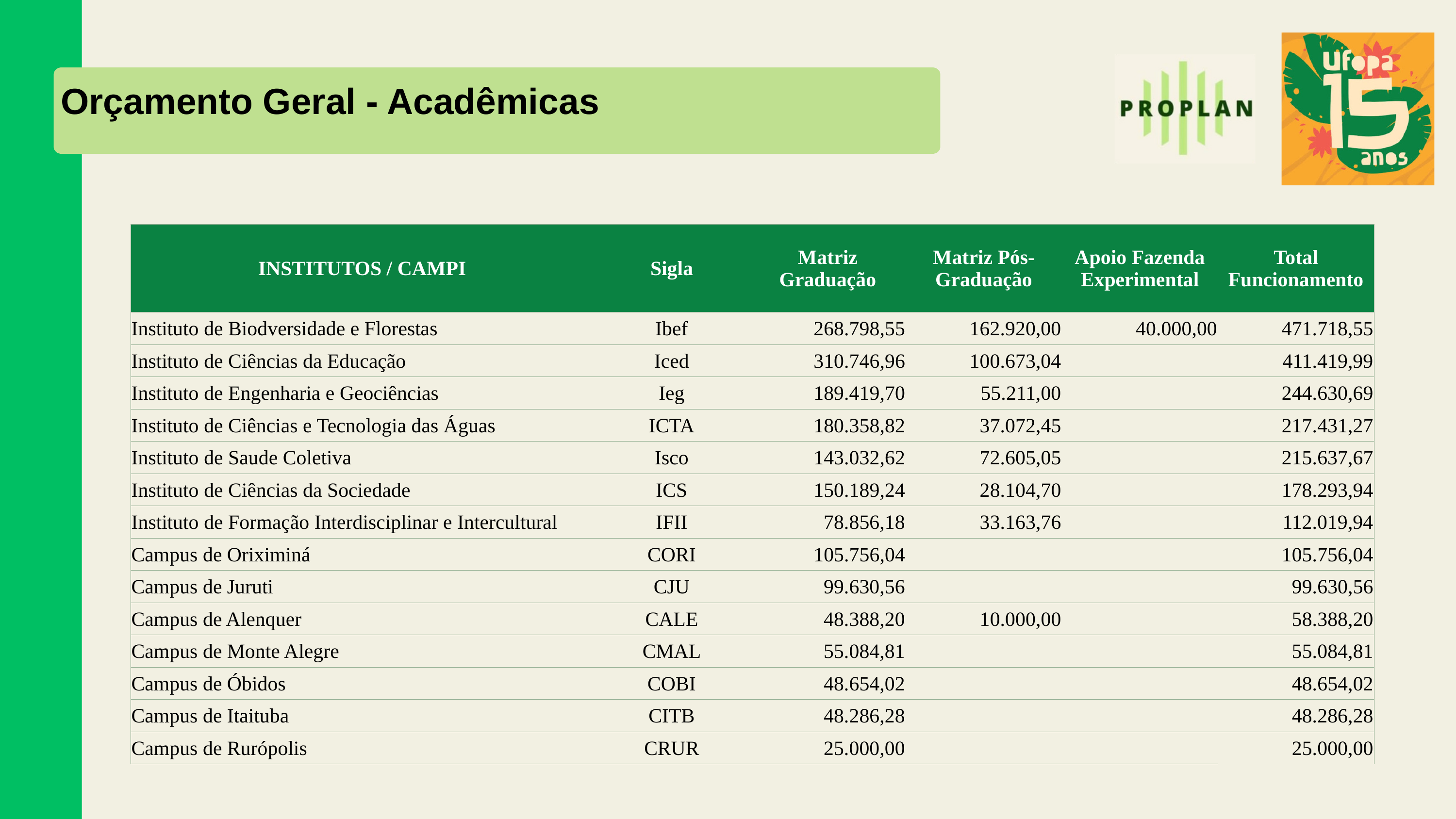

Orçamento Geral - Acadêmicas

| INSTITUTOS / CAMPI | Sigla | Matriz Graduação | Matriz Pós-Graduação | Apoio Fazenda Experimental | Total Funcionamento |
| --- | --- | --- | --- | --- | --- |
| Instituto de Biodversidade e Florestas | Ibef | 268.798,55 | 162.920,00 | 40.000,00 | 471.718,55 |
| Instituto de Ciências da Educação | Iced | 310.746,96 | 100.673,04 |  | 411.419,99 |
| Instituto de Engenharia e Geociências | Ieg | 189.419,70 | 55.211,00 |  | 244.630,69 |
| Instituto de Ciências e Tecnologia das Águas | ICTA | 180.358,82 | 37.072,45 |  | 217.431,27 |
| Instituto de Saude Coletiva | Isco | 143.032,62 | 72.605,05 |  | 215.637,67 |
| Instituto de Ciências da Sociedade | ICS | 150.189,24 | 28.104,70 |  | 178.293,94 |
| Instituto de Formação Interdisciplinar e Intercultural | IFII | 78.856,18 | 33.163,76 |  | 112.019,94 |
| Campus de Oriximiná | CORI | 105.756,04 |  |  | 105.756,04 |
| Campus de Juruti | CJU | 99.630,56 |  |  | 99.630,56 |
| Campus de Alenquer | CALE | 48.388,20 | 10.000,00 |  | 58.388,20 |
| Campus de Monte Alegre | CMAL | 55.084,81 |  |  | 55.084,81 |
| Campus de Óbidos | COBI | 48.654,02 |  |  | 48.654,02 |
| Campus de Itaituba | CITB | 48.286,28 |  |  | 48.286,28 |
| Campus de Rurópolis | CRUR | 25.000,00 |  |  | 25.000,00 |